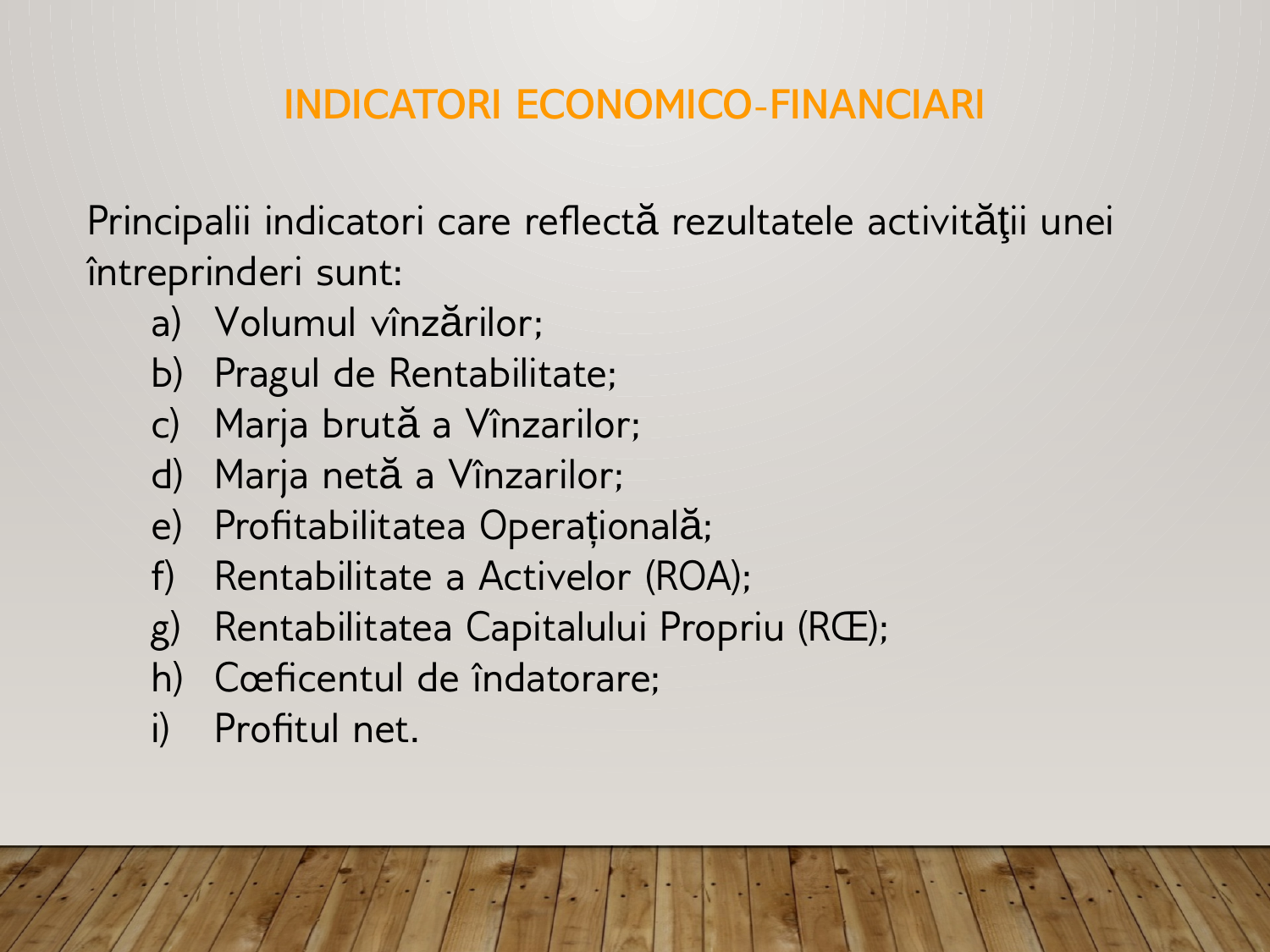

# INDICATORI ECONOMICO-FINANCIARI
Principalii indicatori care reflectă rezultatele activităţii unei întreprinderi sunt:
Volumul vînzărilor;
Pragul de Rentabilitate;
Marja brută a Vînzarilor;
Marja netă a Vînzarilor;
Profitabilitatea Operațională;
Rentabilitate a Activelor (ROA);
Rentabilitatea Capitalului Propriu (ROE);
Coeficentul de îndatorare;
Profitul net.